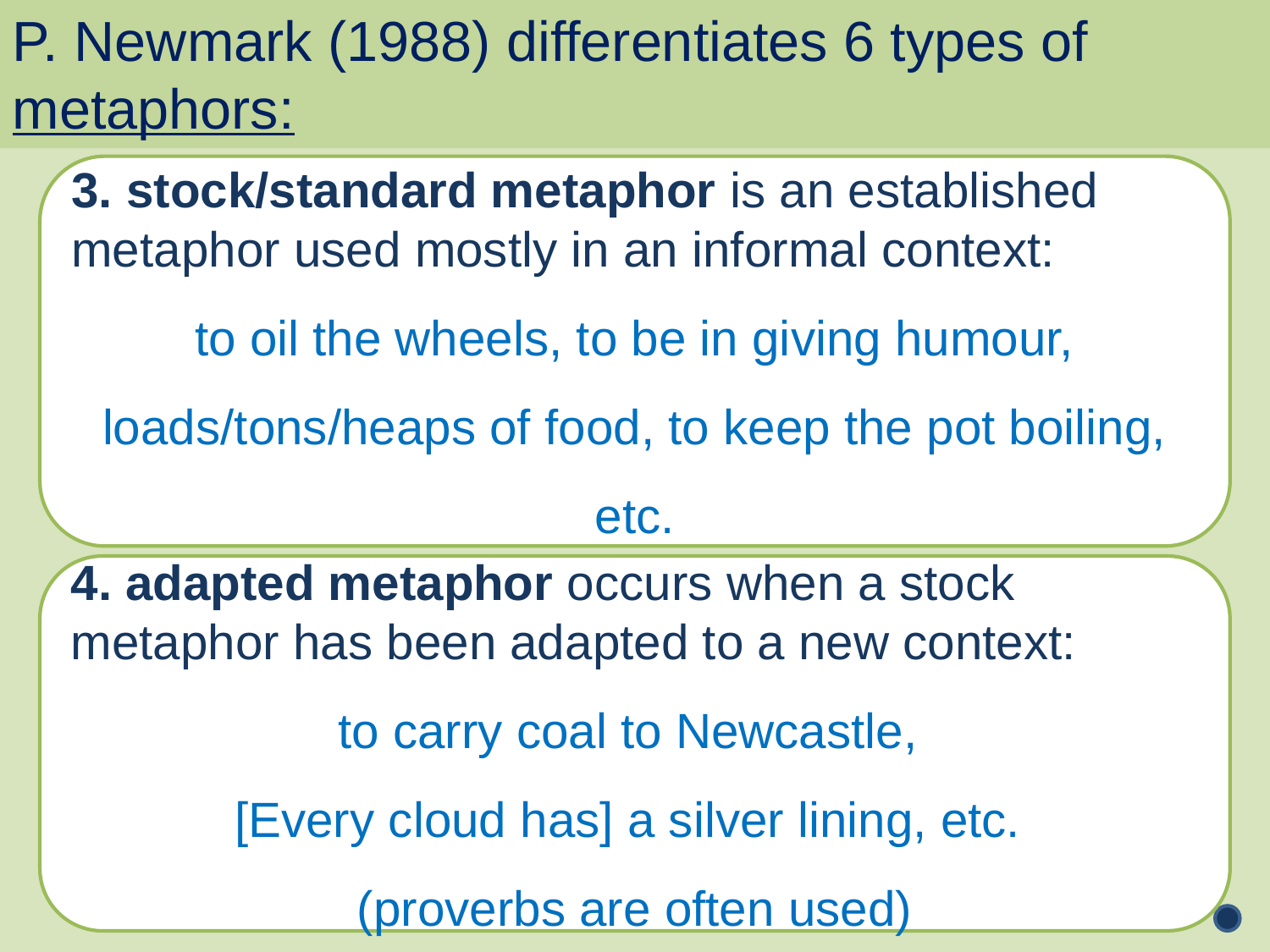

P. Newmark (1988) differentiates 6 types of metaphors:
3. stock/standard metaphor is an established metaphor used mostly in an informal context:
to oil the wheels, to be in giving humour, loads/tons/heaps of food, to keep the pot boiling, etc.
4. adapted metaphor occurs when a stock metaphor has been adapted to a new context:
to carry coal to Newcastle,
[Every cloud has] a silver lining, etc.
(proverbs are often used)